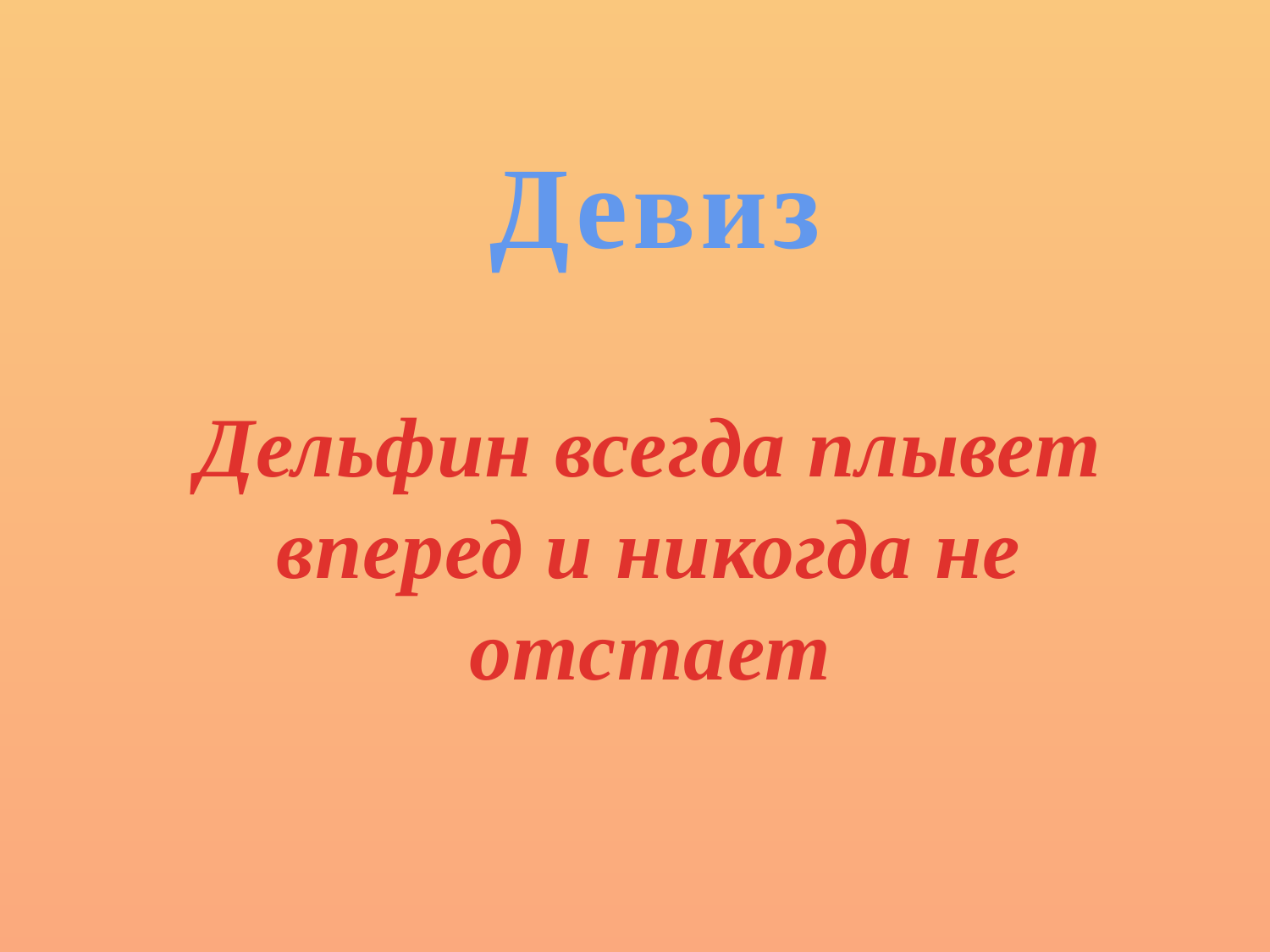

Девиз
Дельфин всегда плывет вперед и никогда не отстает